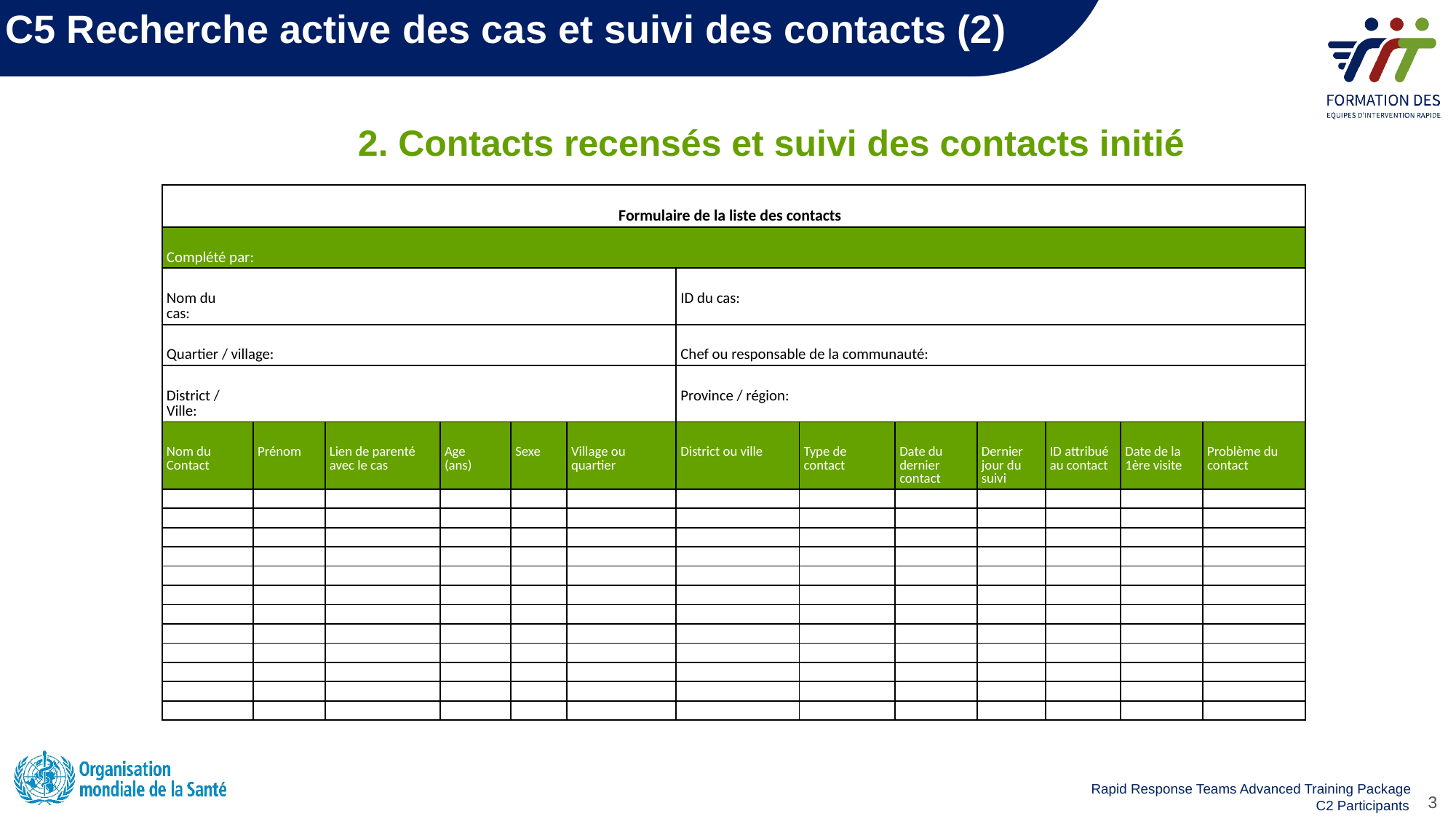

C5 Recherche active des cas et suivi des contacts (2)
2. Contacts recensés et suivi des contacts initié
| Formulaire de la liste des contacts |  |  |  |  |  |  |  |  |  |  |  |  |
| --- | --- | --- | --- | --- | --- | --- | --- | --- | --- | --- | --- | --- |
| Complété par: |  |  |  |  |  |  |  |  |  |  |  |  |
| Nom du cas: |  |  |  |  |  | ID du cas: |  |  |  |  |  |  |
| Quartier / village: |  |  |  |  |  | Chef ou responsable de la communauté: |  |  |  |  |  |  |
| District / Ville: |  |  |  |  |  | Province / région: |  |  |  |  |  |  |
| Nom du Contact | Prénom | Lien de parenté avec le cas | Age    (ans) | Sexe | Village ou quartier | District ou ville | Type de contact | Date du dernier  contact | Dernier jour du suivi | ID attribué au contact | Date de la 1ère visite | Problème du contact |
|  |  |  |  |  |  |  |  |  |  |  |  |  |
|  |  |  |  |  |  |  |  |  |  |  |  |  |
|  |  |  |  |  |  |  |  |  |  |  |  |  |
|  |  |  |  |  |  |  |  |  |  |  |  |  |
|  |  |  |  |  |  |  |  |  |  |  |  |  |
|  |  |  |  |  |  |  |  |  |  |  |  |  |
|  |  |  |  |  |  |  |  |  |  |  |  |  |
|  |  |  |  |  |  |  |  |  |  |  |  |  |
|  |  |  |  |  |  |  |  |  |  |  |  |  |
|  |  |  |  |  |  |  |  |  |  |  |  |  |
|  |  |  |  |  |  |  |  |  |  |  |  |  |
|  |  |  |  |  |  |  |  |  |  |  |  |  |